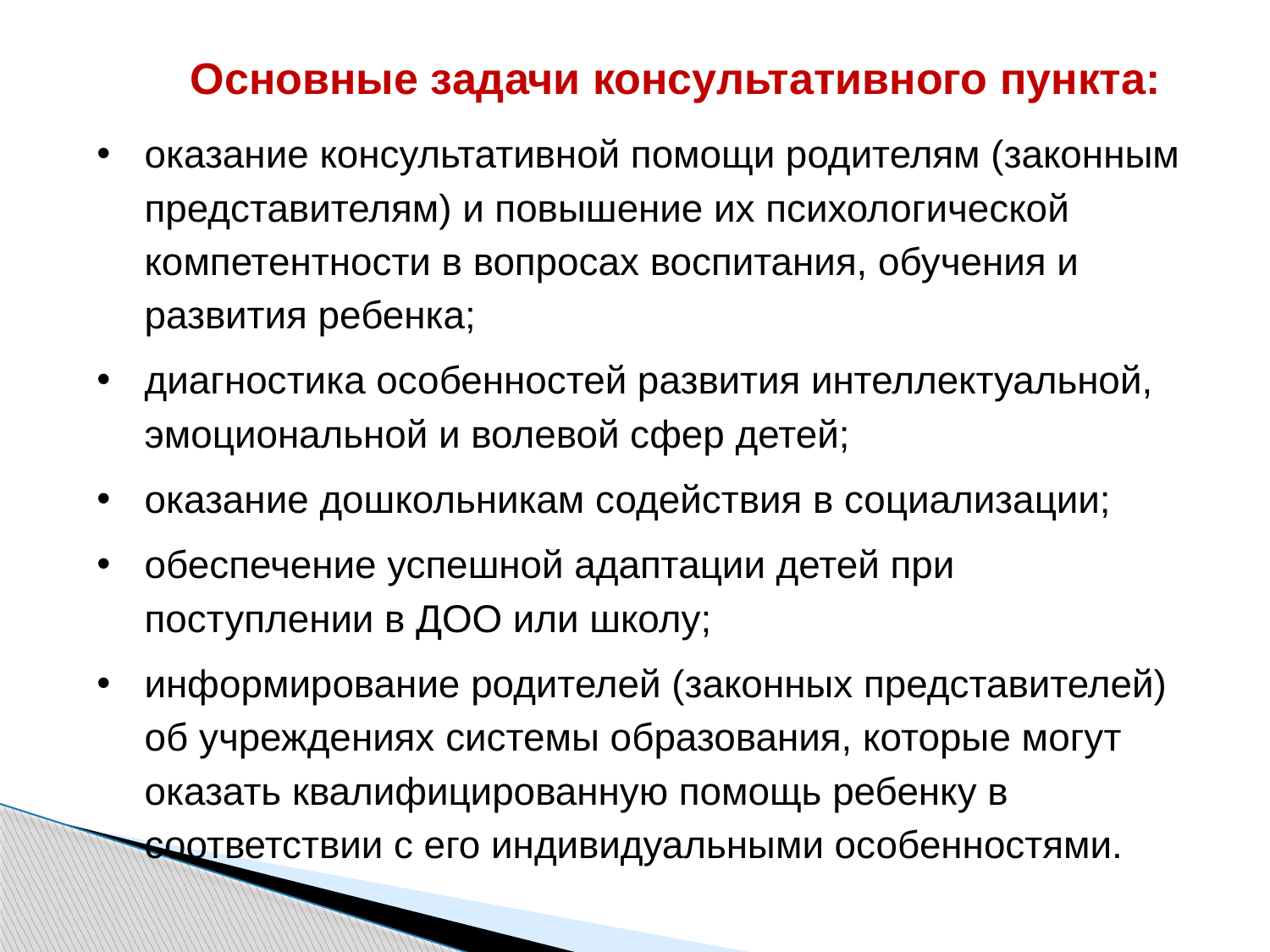

Основные задачи консультативного пункта:

оказание консультативной помощи родителям (законным представителям) и повышение их психологической компетентности в вопросах воспитания, обучения и развития ребенка;

диагностика особенностей развития интеллектуальной, эмоциональной и волевой сфер детей;

оказание дошкольникам содействия в социализации;

обеспечение успешной адаптации детей при поступлении в ДОО или школу;

информирование родителей (законных представителей) об учреждениях системы образования, которые могут оказать квалифицированную помощь ребенку в соответствии с его индивидуальными особенностями.